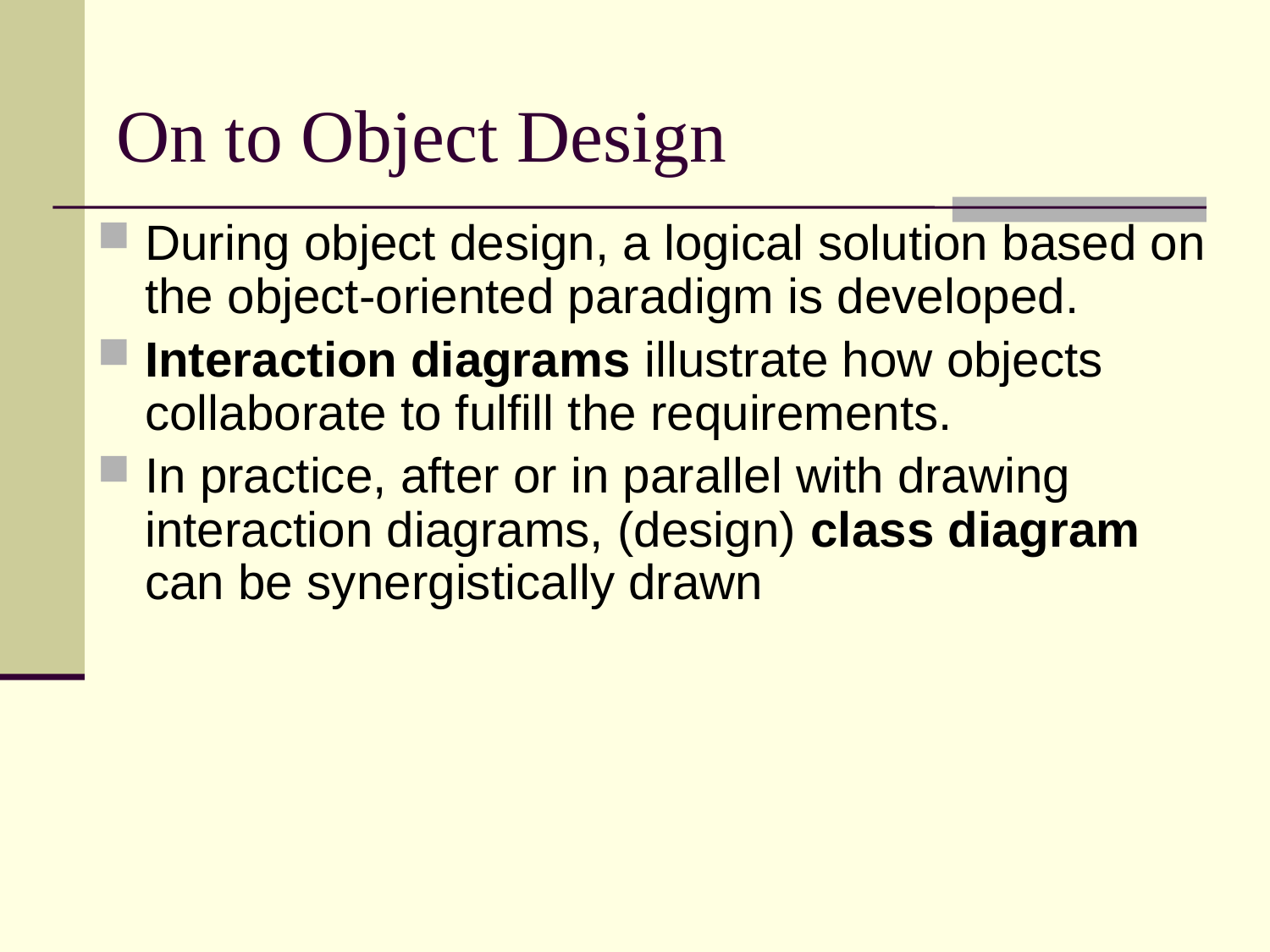

# On to Object Design
During object design, a logical solution based on the object-oriented paradigm is developed.
Interaction diagrams illustrate how objects collaborate to fulfill the requirements.
In practice, after or in parallel with drawing interaction diagrams, (design) class diagram can be synergistically drawn